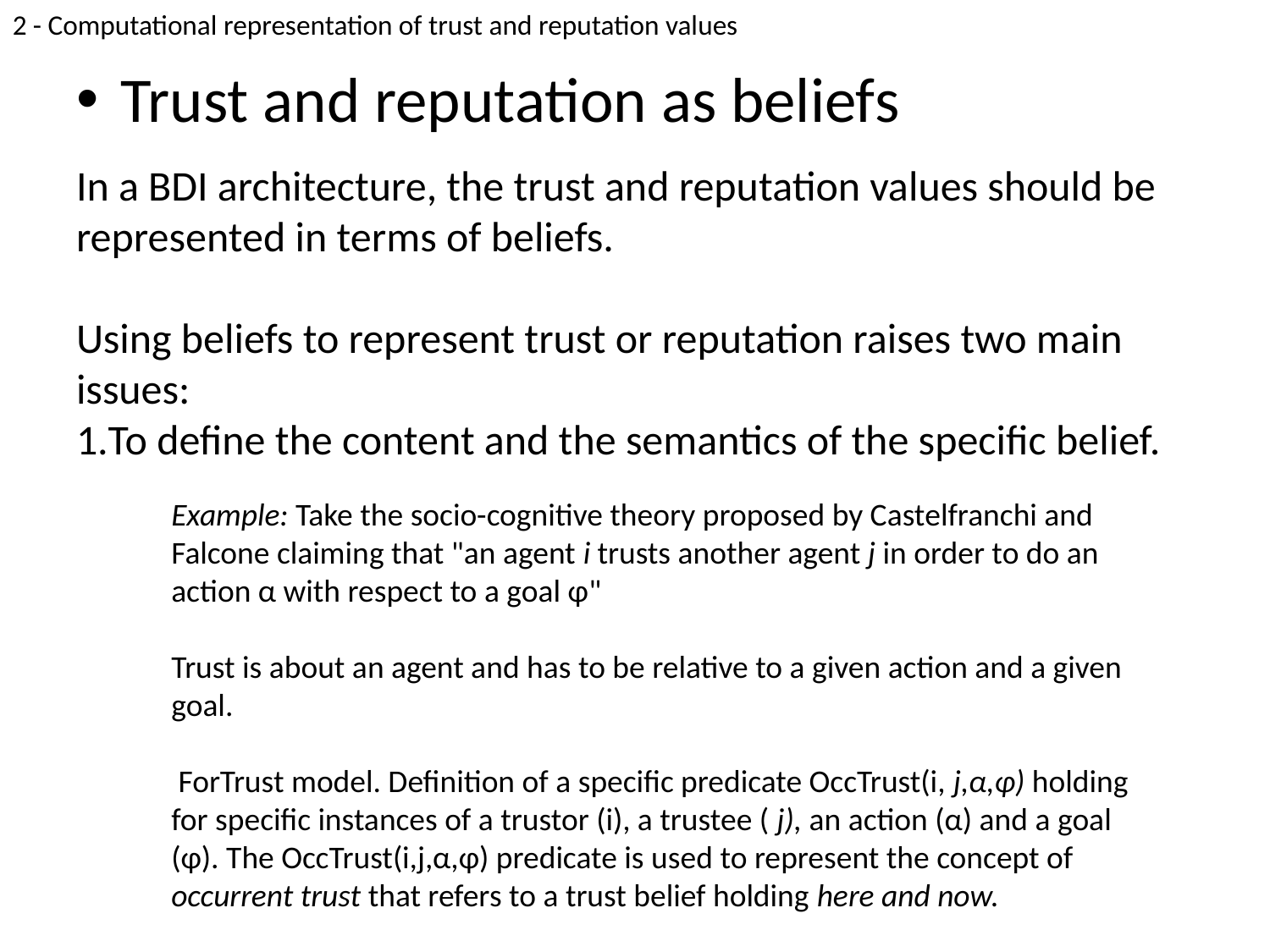

2 - Computational representation of trust and reputation values
# Trust and reputation as beliefs
In a BDI architecture, the trust and reputation values should be represented in terms of beliefs.

Using beliefs to represent trust or reputation raises two main issues:
To define the content and the semantics of the specific belief.

Example: Take the socio-cognitive theory proposed by Castelfranchi and Falcone claiming that "an agent i trusts another agent j in order to do an action α with respect to a goal φ"

Trust is about an agent and has to be relative to a given action and a given goal.

 ForTrust model. Definition of a specific predicate OccTrust(i, j,α,φ) holding for specific instances of a trustor (i), a trustee ( j), an action (α) and a goal (φ). The OccTrust(i,j,α,φ) predicate is used to represent the concept of occurrent trust that refers to a trust belief holding here and now.